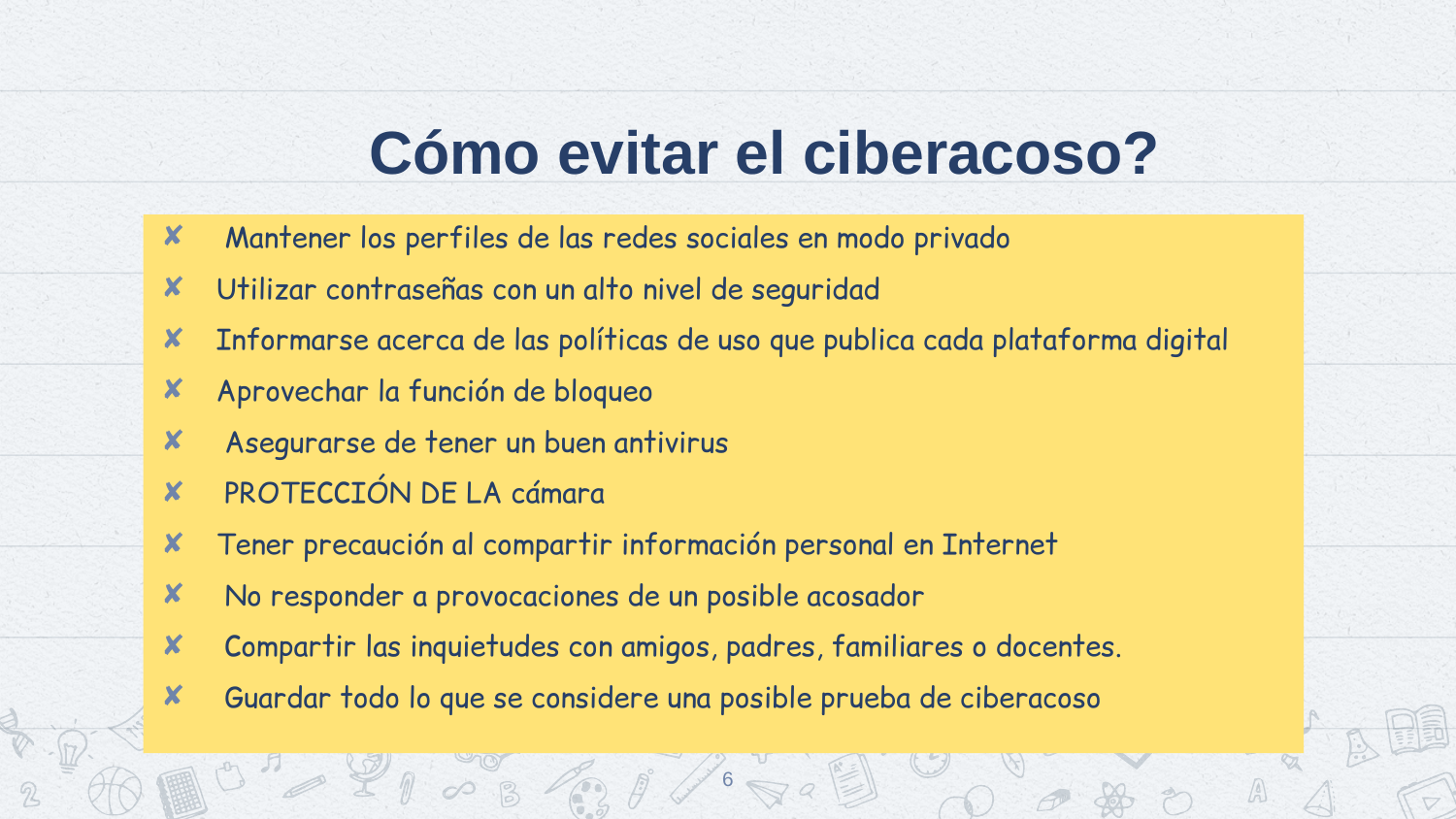

# Cómo evitar el ciberacoso?
 Mantener los perfiles de las redes sociales en modo privado
Utilizar contraseñas con un alto nivel de seguridad
Informarse acerca de las políticas de uso que publica cada plataforma digital
Aprovechar la función de bloqueo
 Asegurarse de tener un buen antivirus
 PROTECCIÓN DE LA cámara
Tener precaución al compartir información personal en Internet
 No responder a provocaciones de un posible acosador
 Compartir las inquietudes con amigos, padres, familiares o docentes.
 Guardar todo lo que se considere una posible prueba de ciberacoso

6